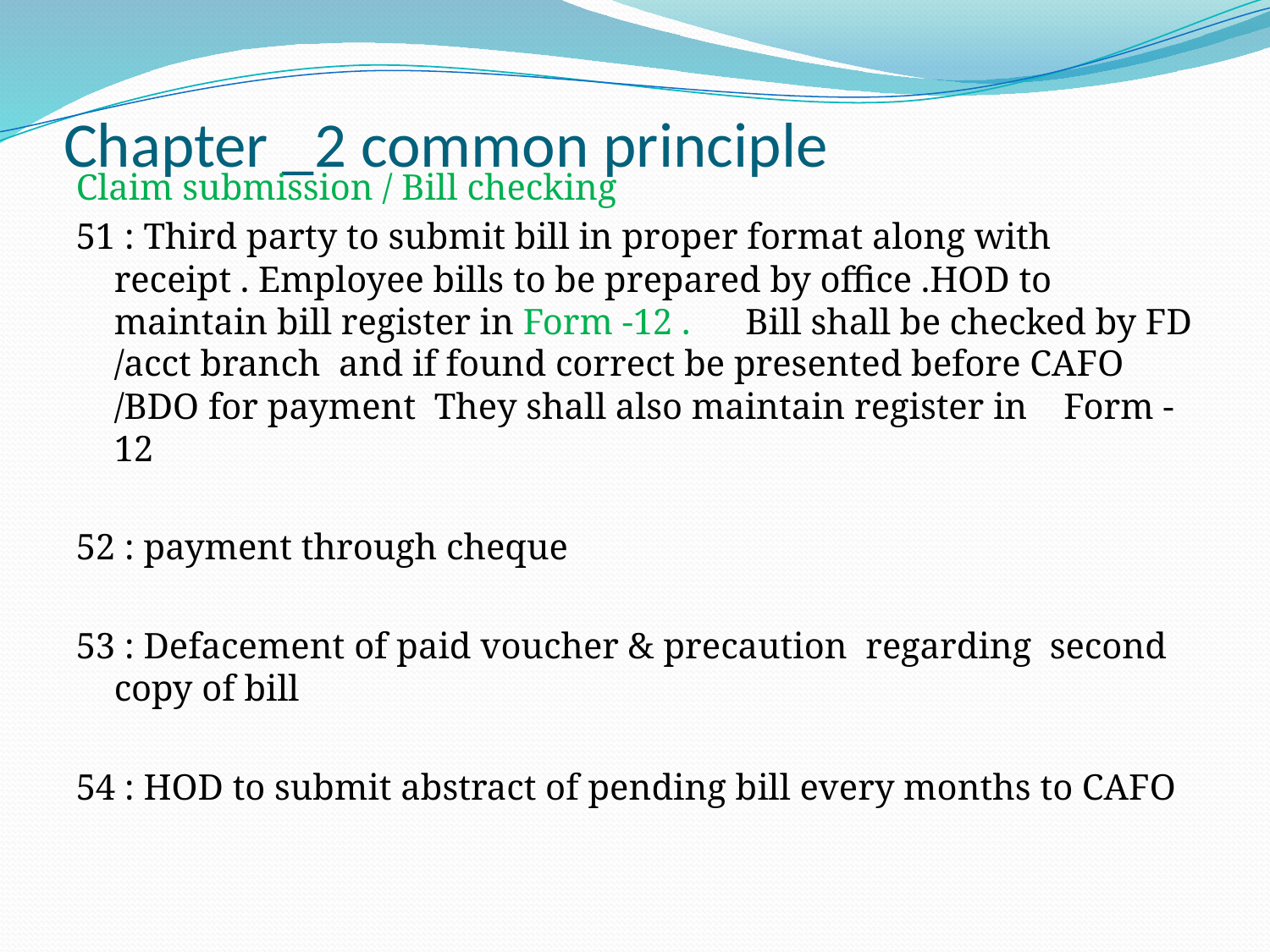

# Chapter _2 common principle
Claim submission / Bill checking
51 : Third party to submit bill in proper format along with receipt . Employee bills to be prepared by office .HOD to maintain bill register in Form -12 .      Bill shall be checked by FD /acct branch  and if found correct be presented before CAFO /BDO for payment  They shall also maintain register in    Form -12

52 : payment through cheque

53 : Defacement of paid voucher & precaution  regarding  second copy of bill

54 : HOD to submit abstract of pending bill every months to CAFO